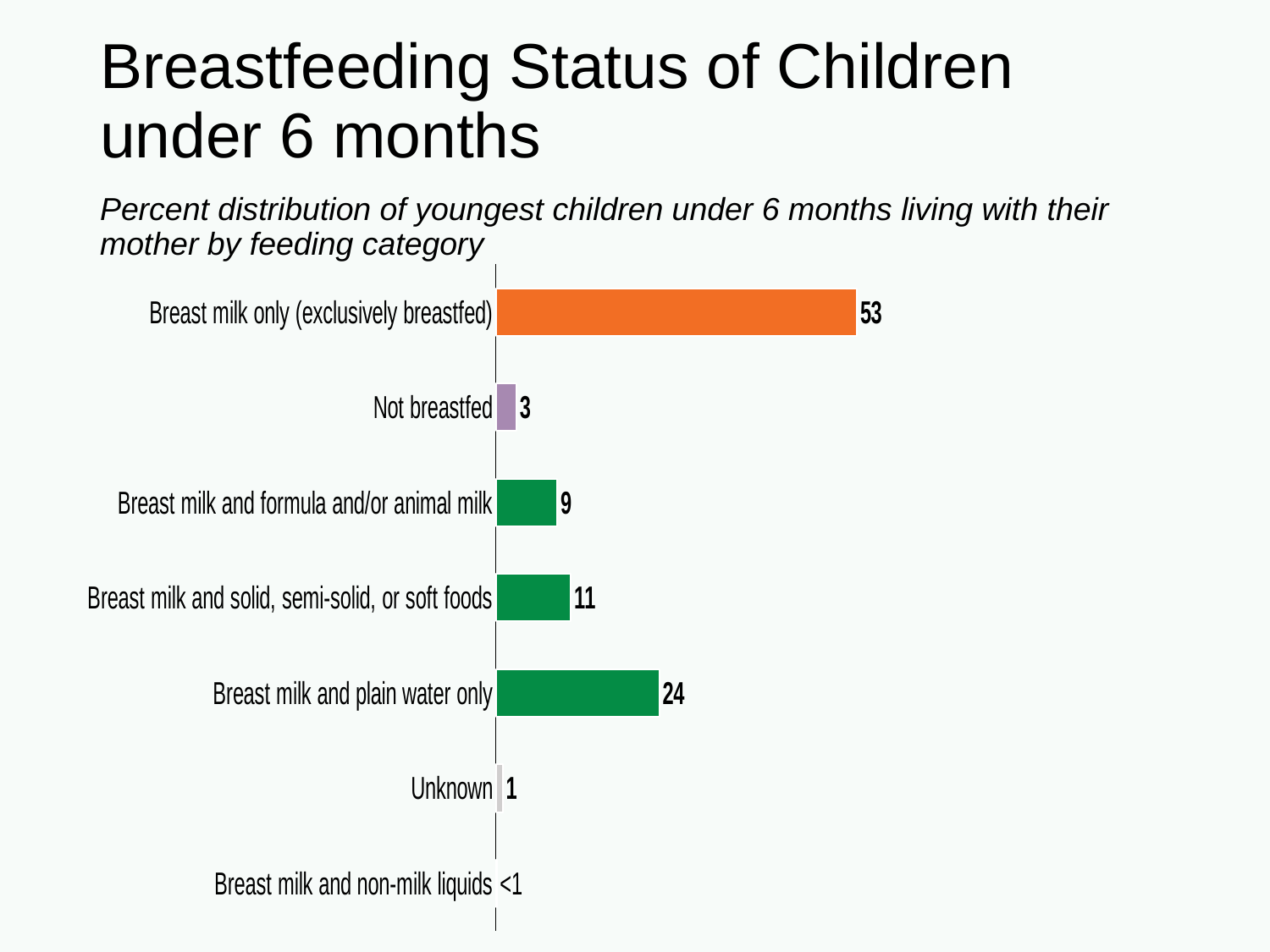

# Breastfeeding Status of Children under 6 months
Percent distribution of youngest children under 6 months living with their mother by feeding category

### Chart

| Category | Sales |
|---|---|
| Breast milk and non-milk liquids | 0.1 |
| Unknown | 1.0 |
| Breast milk and plain water only | 24.0 |
| Breast milk and solid, semi-solid, or soft foods | 11.0 |
| Breast milk and formula and/or animal milk | 9.0 |
| Not breastfed | 3.0 |
| Breast milk only (exclusively breastfed) | 53.0 |